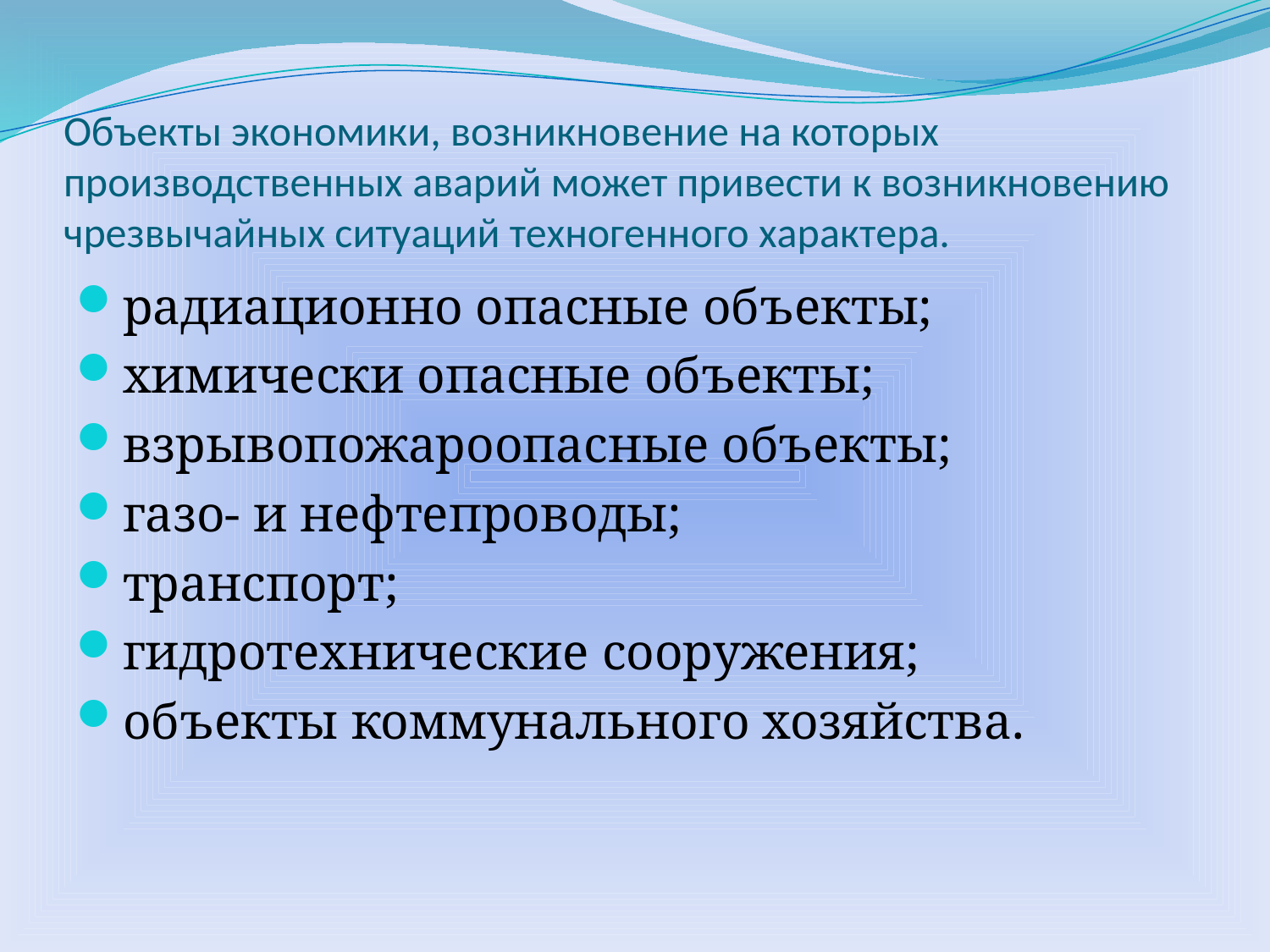

# Объекты экономики, возникновение на которых производственных аварий может привести к возникновению чрезвычайных ситуаций техногенного характера.
радиационно опасные объекты;
химически опасные объекты;
взрывопожароопасные объекты;
газо- и нефтепроводы;
транспорт;
гидротехнические сооружения;
объекты коммунального хозяйства.